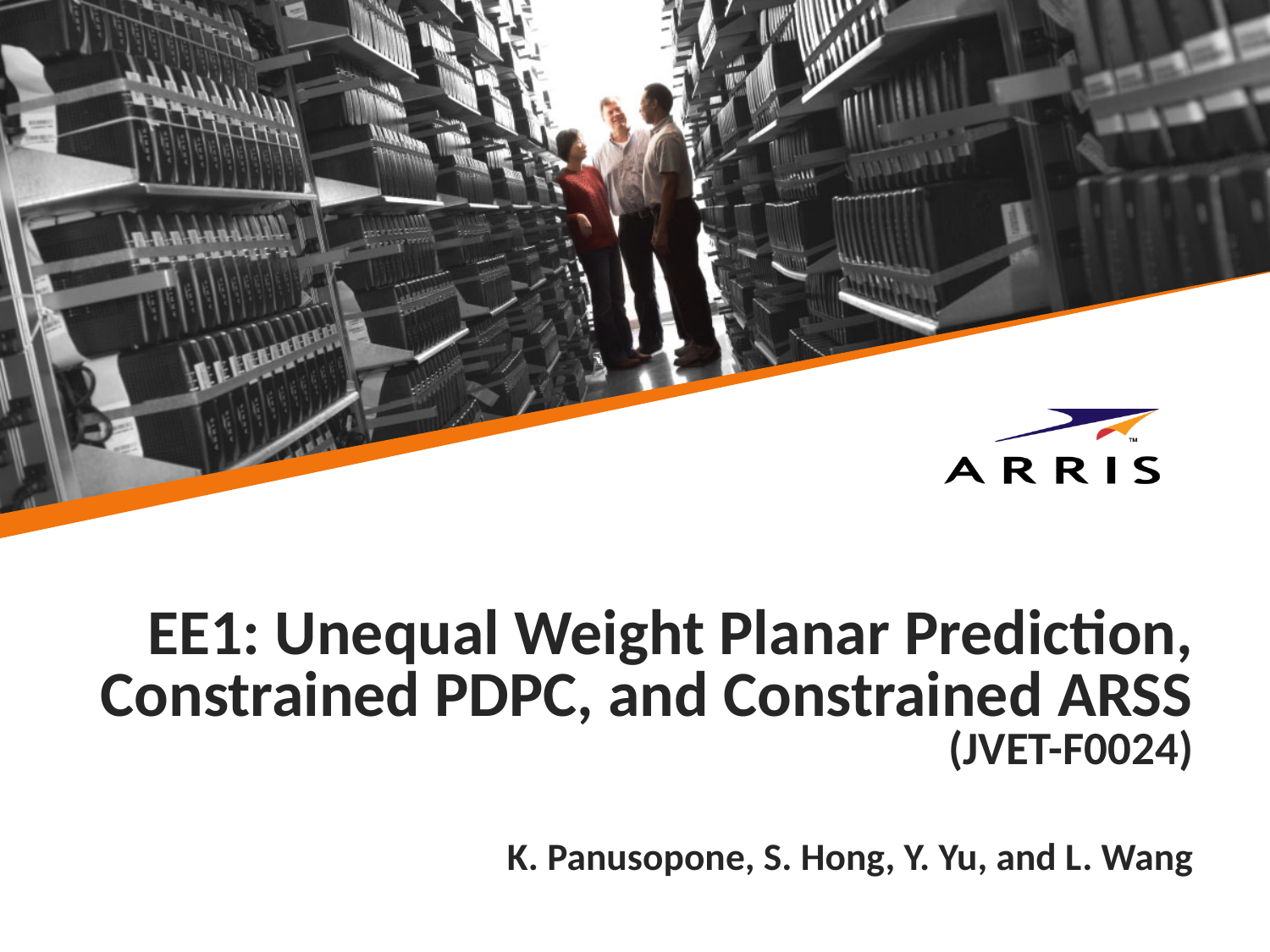

# EE1: Unequal Weight Planar Prediction, Constrained PDPC, and Constrained ARSS (JVET-F0024) K. Panusopone, S. Hong, Y. Yu, and L. Wang